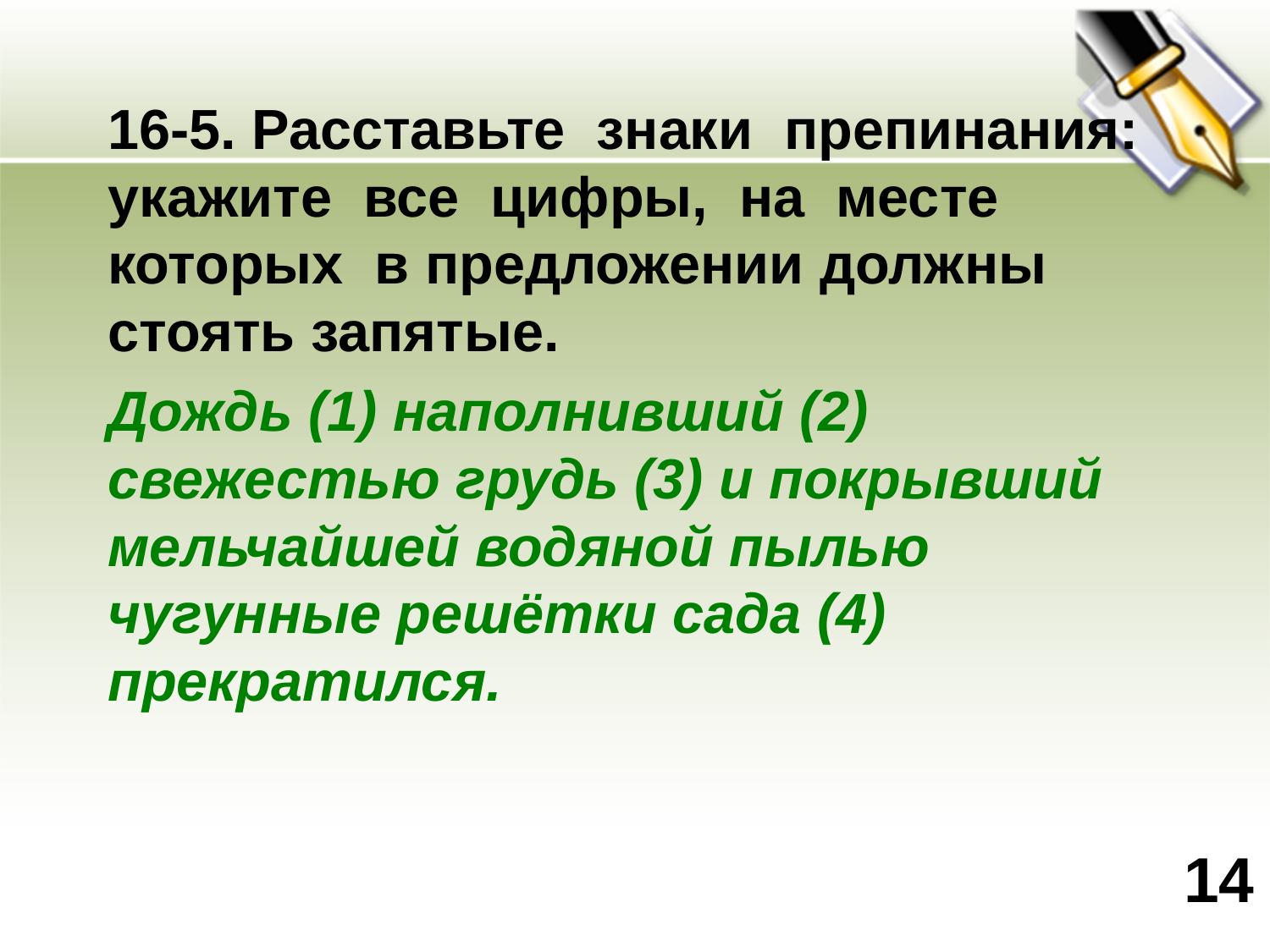

16-5. Расставьте  знаки  препинания:  укажите  все  цифры,  на  месте  которых  в предложении должны стоять запятые.
Дождь (1) наполнивший (2) свежестью грудь (3) и покрывший мельчайшей водяной пылью чугунные решётки сада (4) прекратился.

14